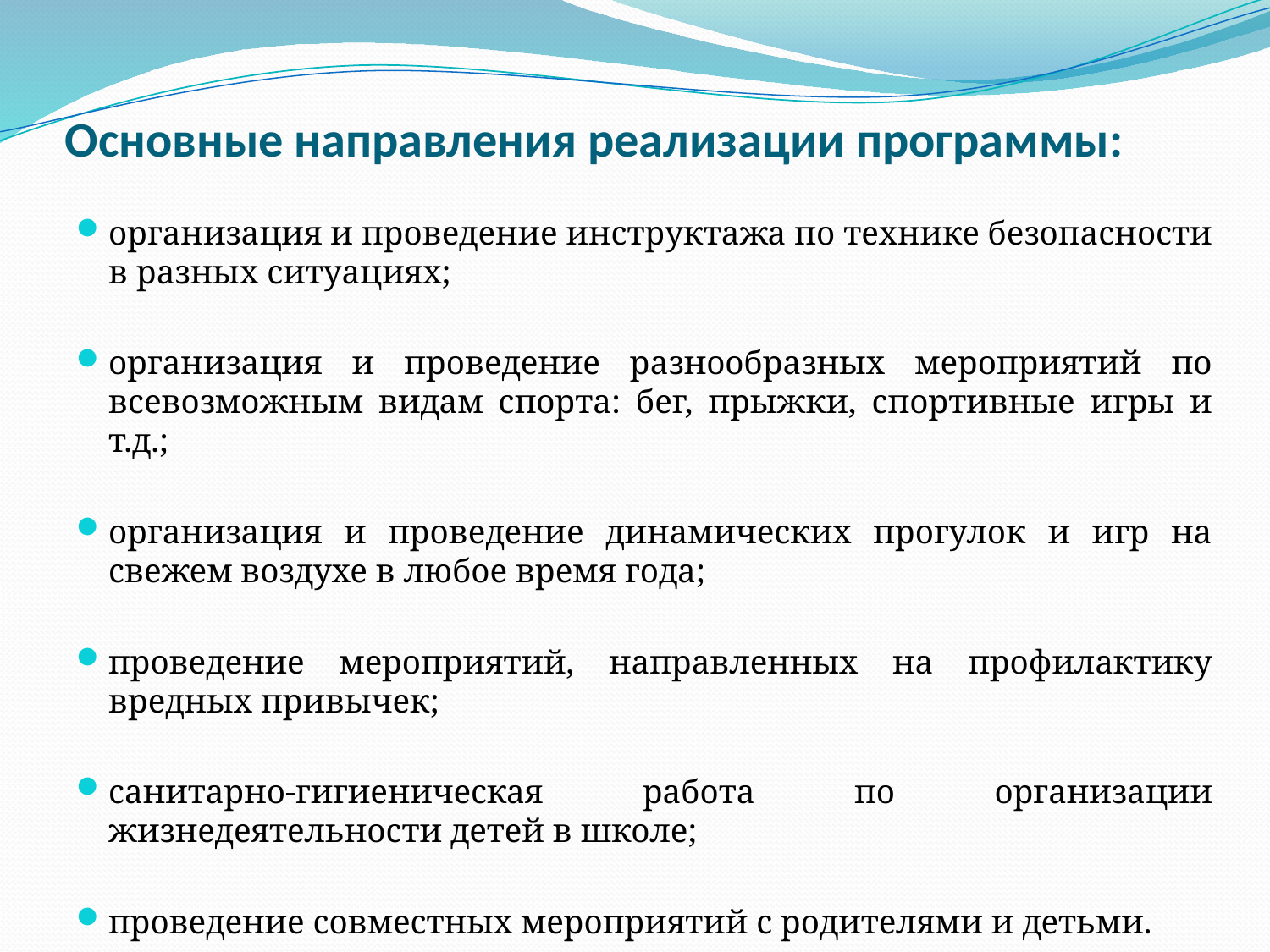

# Основные направления реализации программы:
организация и проведение инструктажа по технике безопасности в разных ситуациях;

организация и проведение разнообразных мероприятий по всевозможным видам спорта: бег, прыжки, спортивные игры и т.д.;

организация и проведение динамических прогулок и игр на свежем воздухе в любое время года;

проведение мероприятий, направленных на профилактику вредных привычек;

санитарно-гигиеническая работа по организации жизнедеятельности детей в школе;

проведение совместных мероприятий с родителями и детьми.